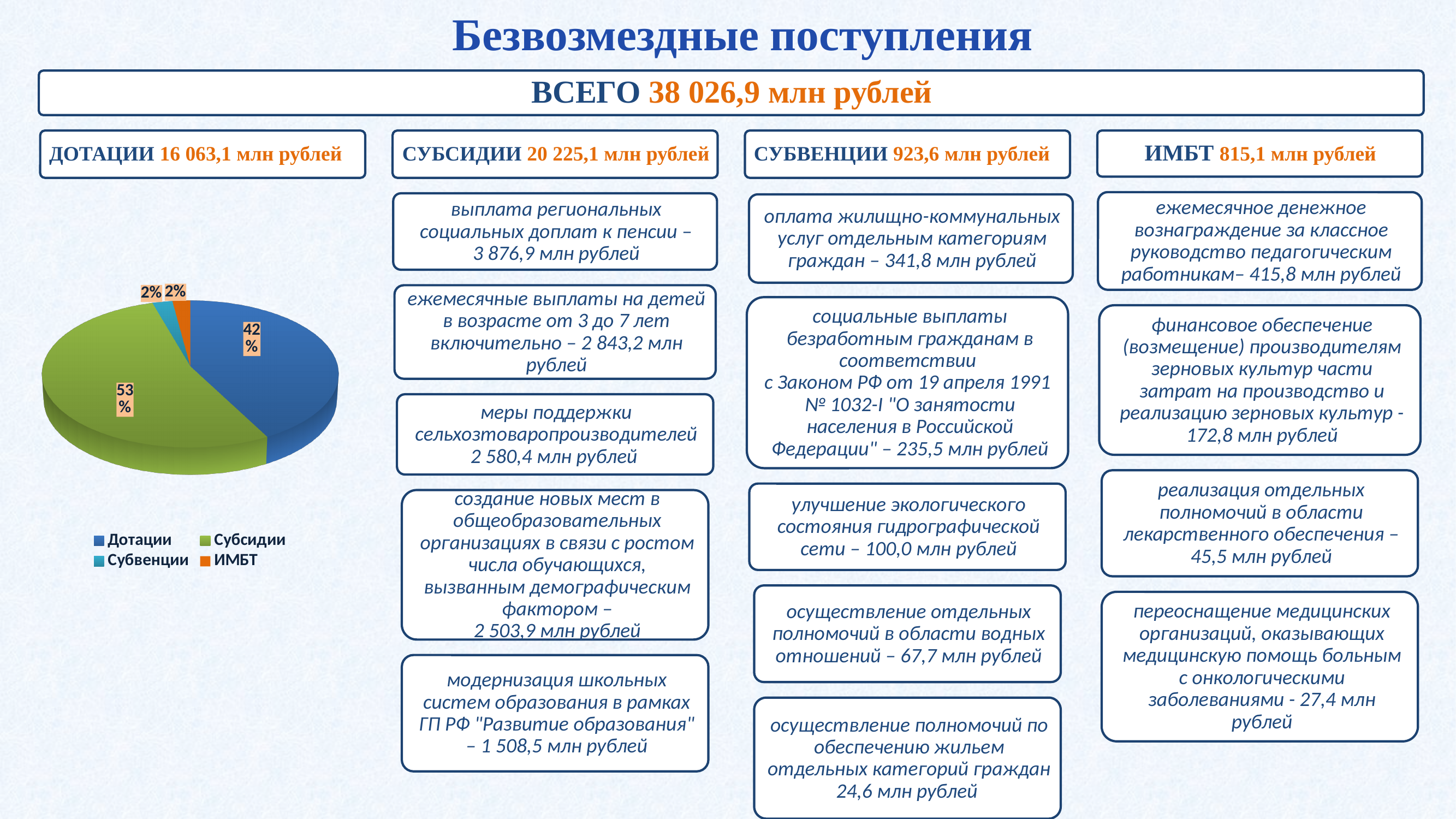

Безвозмездные поступления
ВСЕГО 38 026,9 млн рублей
ДОТАЦИИ 16 063,1 млн рублей
СУБСИДИИ 20 225,1 млн рублей
выплата региональных социальных доплат к пенсии – 3 876,9 млн рублей
ежемесячные выплаты на детей в возрасте от 3 до 7 лет включительно – 2 843,2 млн рублей
меры поддержки сельхозтоваропроизводителей 2 580,4 млн рублей
создание новых мест в общеобразовательных организациях в связи с ростом числа обучающихся, вызванным демографическим фактором – 2 503,9 млн рублей
модернизация школьных систем образования в рамках ГП РФ "Развитие образования" – 1 508,5 млн рублей
СУБВЕНЦИИ 923,6 млн рублей
оплата жилищно-коммунальных услуг отдельным категориям граждан – 341,8 млн рублей
социальные выплаты безработным гражданам в соответствии
с Законом РФ от 19 апреля 1991  № 1032-I "О занятости населения в Российской Федерации" – 235,5 млн рублей
улучшение экологического состояния гидрографической сети – 100,0 млн рублей
осуществление отдельных полномочий в области водных отношений – 67,7 млн рублей
осуществление полномочий по обеспечению жильем отдельных категорий граждан 24,6 млн рублей
ИМБТ 815,1 млн рублей
ежемесячное денежное вознаграждение за классное руководство педагогическим работникам– 415,8 млн рублей
финансовое обеспечение (возмещение) производителям зерновых культур части затрат на производство и реализацию зерновых культур - 172,8 млн рублей
реализация отдельных полномочий в области лекарственного обеспечения – 45,5 млн рублей
переоснащение медицинских организаций, оказывающих медицинскую помощь больным с онкологическими заболеваниями - 27,4 млн рублей

[unsupported chart]